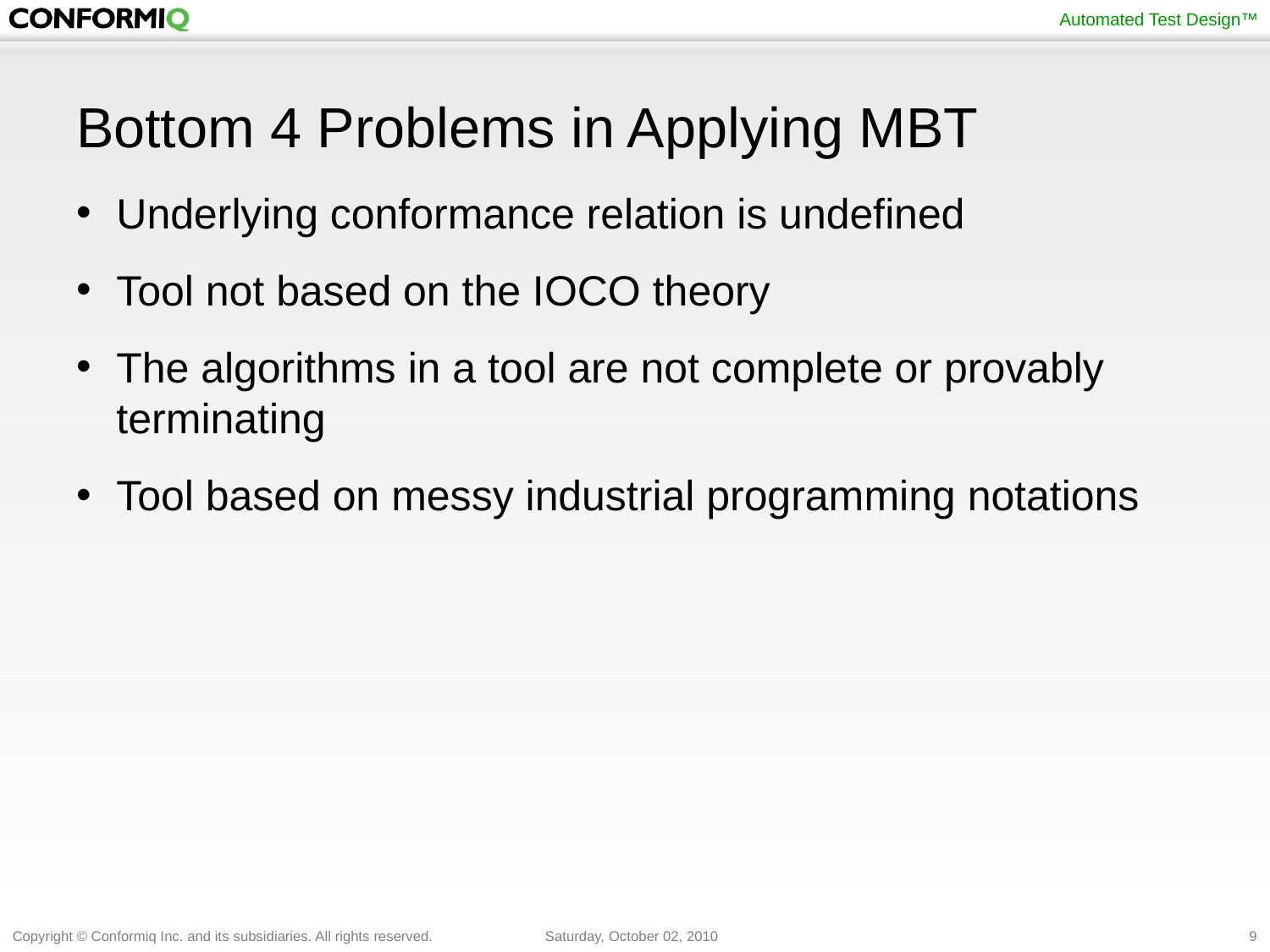

# Bottom 4 Problems in Applying MBT
Underlying conformance relation is undefined
Tool not based on the IOCO theory
The algorithms in a tool are not complete or provably terminating
Tool based on messy industrial programming notations